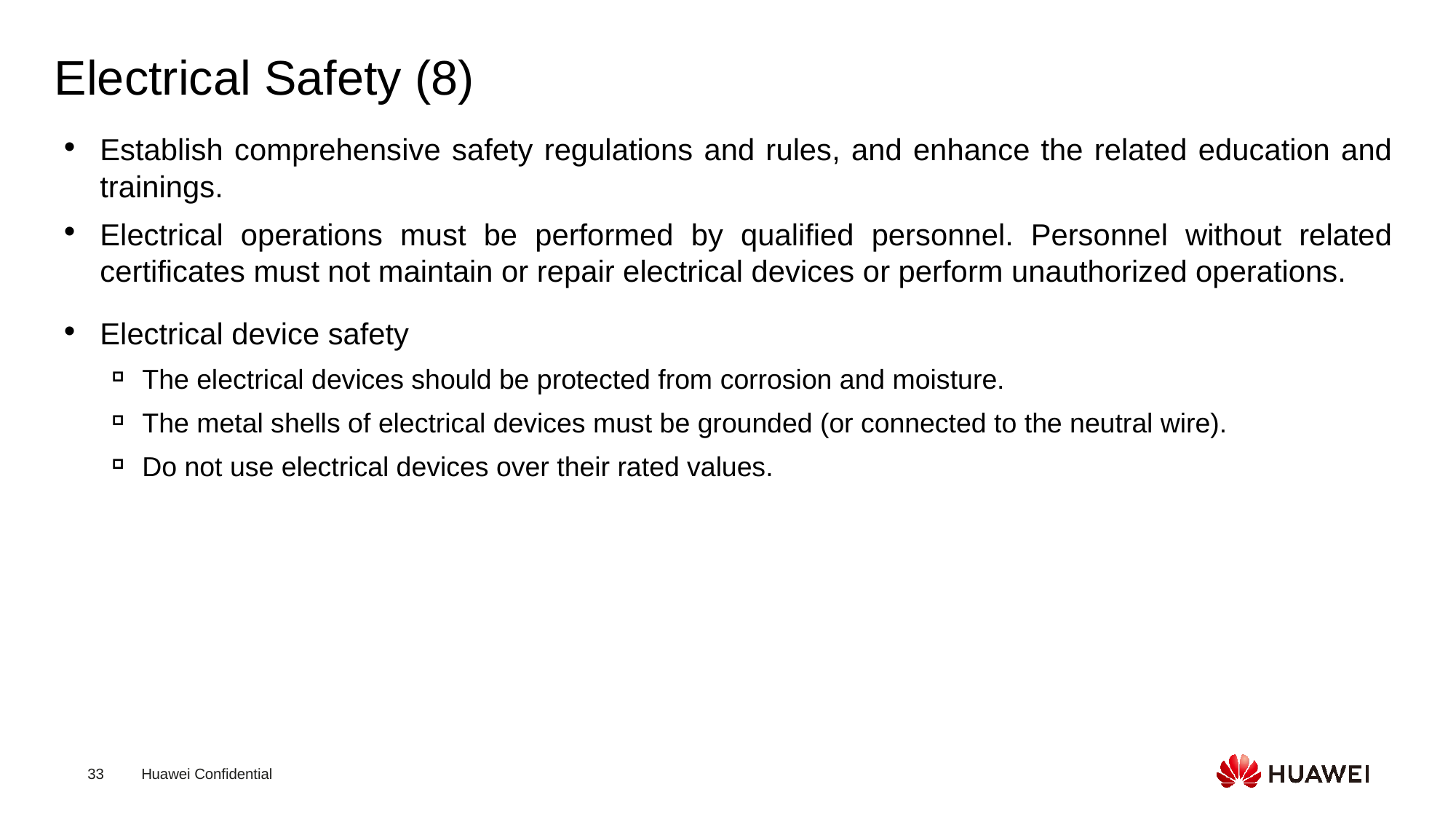

# Electrical Safety (8)
Establish comprehensive safety regulations and rules, and enhance the related education and trainings.
Electrical operations must be performed by qualified personnel. Personnel without related certificates must not maintain or repair electrical devices or perform unauthorized operations.
Electrical device safety
The electrical devices should be protected from corrosion and moisture.
The metal shells of electrical devices must be grounded (or connected to the neutral wire).
Do not use electrical devices over their rated values.